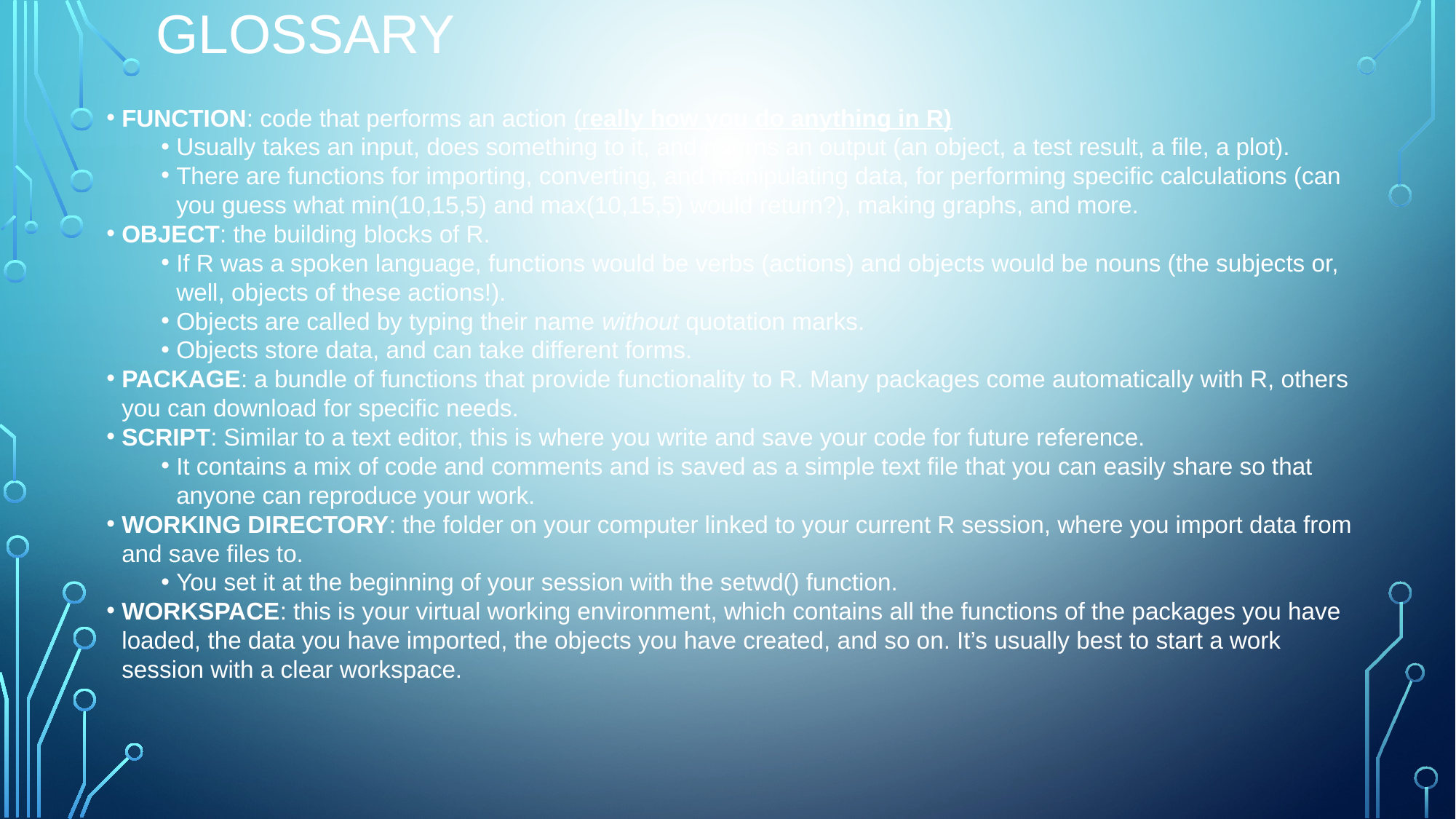

# GLOSSARY
FUNCTION: code that performs an action (really how you do anything in R)
Usually takes an input, does something to it, and returns an output (an object, a test result, a file, a plot).
There are functions for importing, converting, and manipulating data, for performing specific calculations (can you guess what min(10,15,5) and max(10,15,5) would return?), making graphs, and more.
OBJECT: the building blocks of R.
If R was a spoken language, functions would be verbs (actions) and objects would be nouns (the subjects or, well, objects of these actions!).
Objects are called by typing their name without quotation marks.
Objects store data, and can take different forms.
PACKAGE: a bundle of functions that provide functionality to R. Many packages come automatically with R, others you can download for specific needs.
SCRIPT: Similar to a text editor, this is where you write and save your code for future reference.
It contains a mix of code and comments and is saved as a simple text file that you can easily share so that anyone can reproduce your work.
WORKING DIRECTORY: the folder on your computer linked to your current R session, where you import data from and save files to.
You set it at the beginning of your session with the setwd() function.
WORKSPACE: this is your virtual working environment, which contains all the functions of the packages you have loaded, the data you have imported, the objects you have created, and so on. It’s usually best to start a work session with a clear workspace.